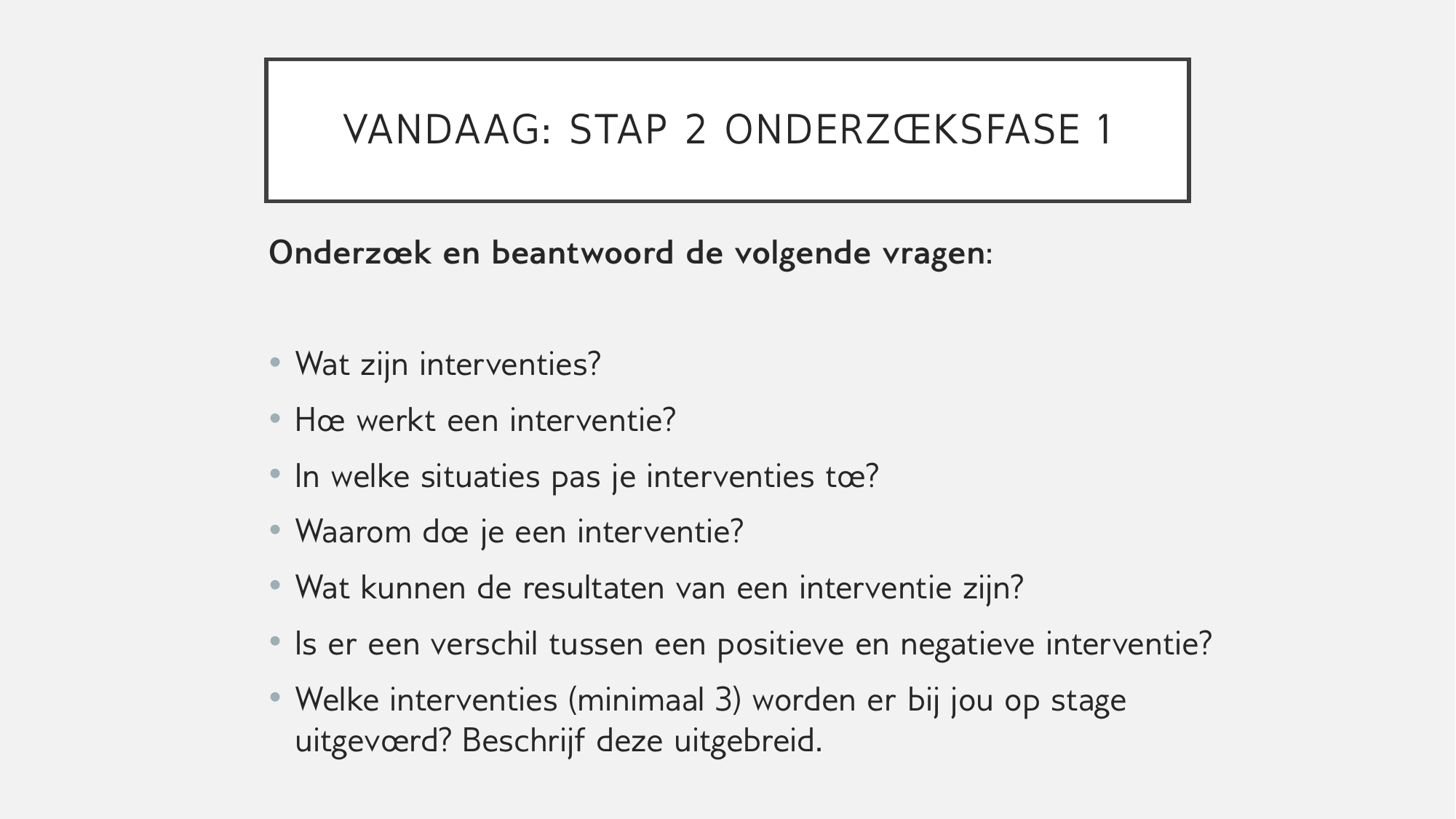

# Vandaag: Stap 2 onderzoeksfase 1
Onderzoek en beantwoord de volgende vragen:

Wat zijn interventies?
Hoe werkt een interventie?
In welke situaties pas je interventies toe?
Waarom doe je een interventie?
Wat kunnen de resultaten van een interventie zijn?
Is er een verschil tussen een positieve en negatieve interventie?
Welke interventies (minimaal 3) worden er bij jou op stage uitgevoerd? Beschrijf deze uitgebreid.